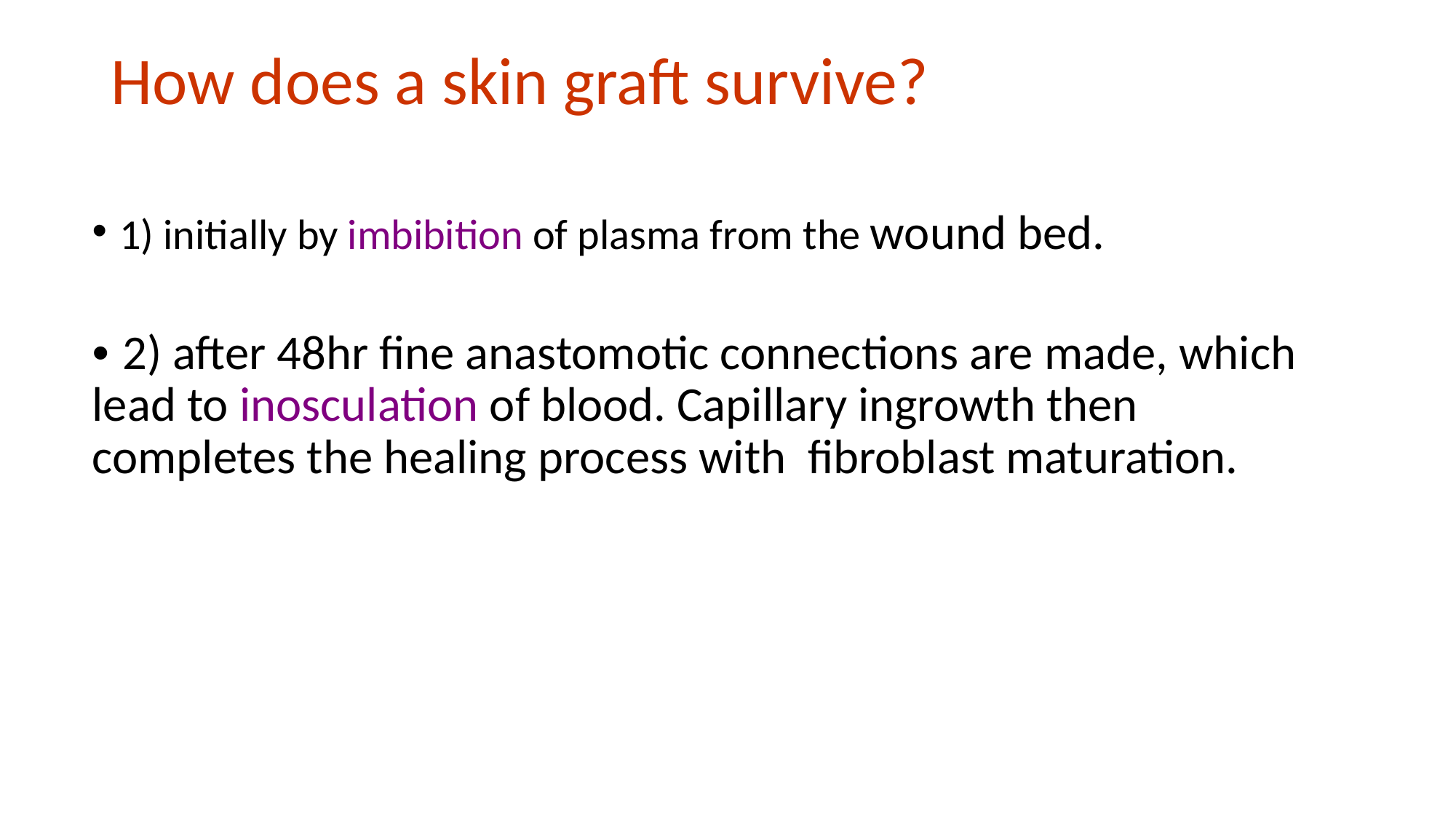

# How does a skin graft survive?
1) initially by imbibition of plasma from the wound bed.
• 2) after 48hr fine anastomotic connections are made, which lead to inosculation of blood. Capillary ingrowth then completes the healing process with  fibroblast maturation.